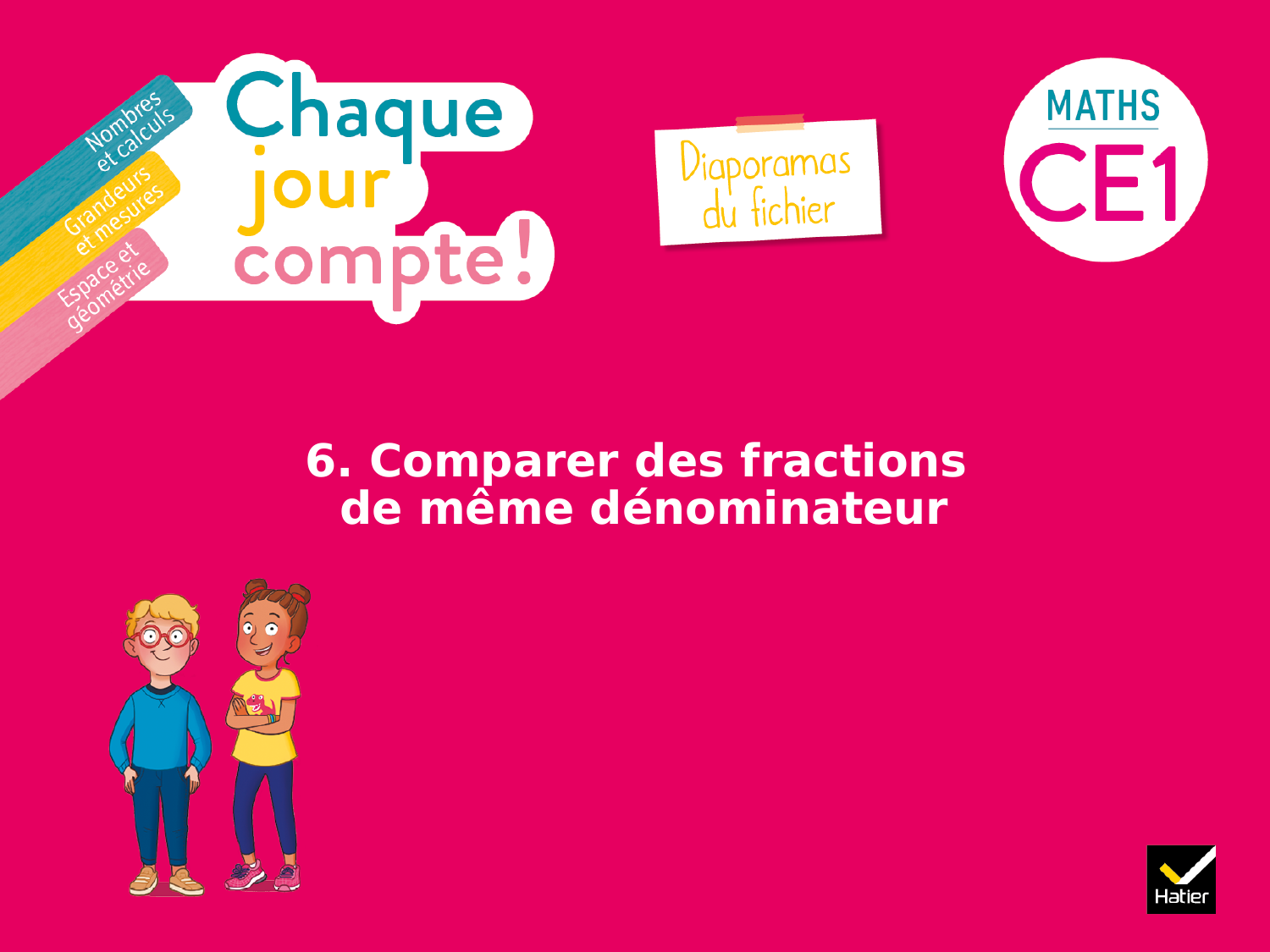

# 6. Comparer des fractions de même dénominateur